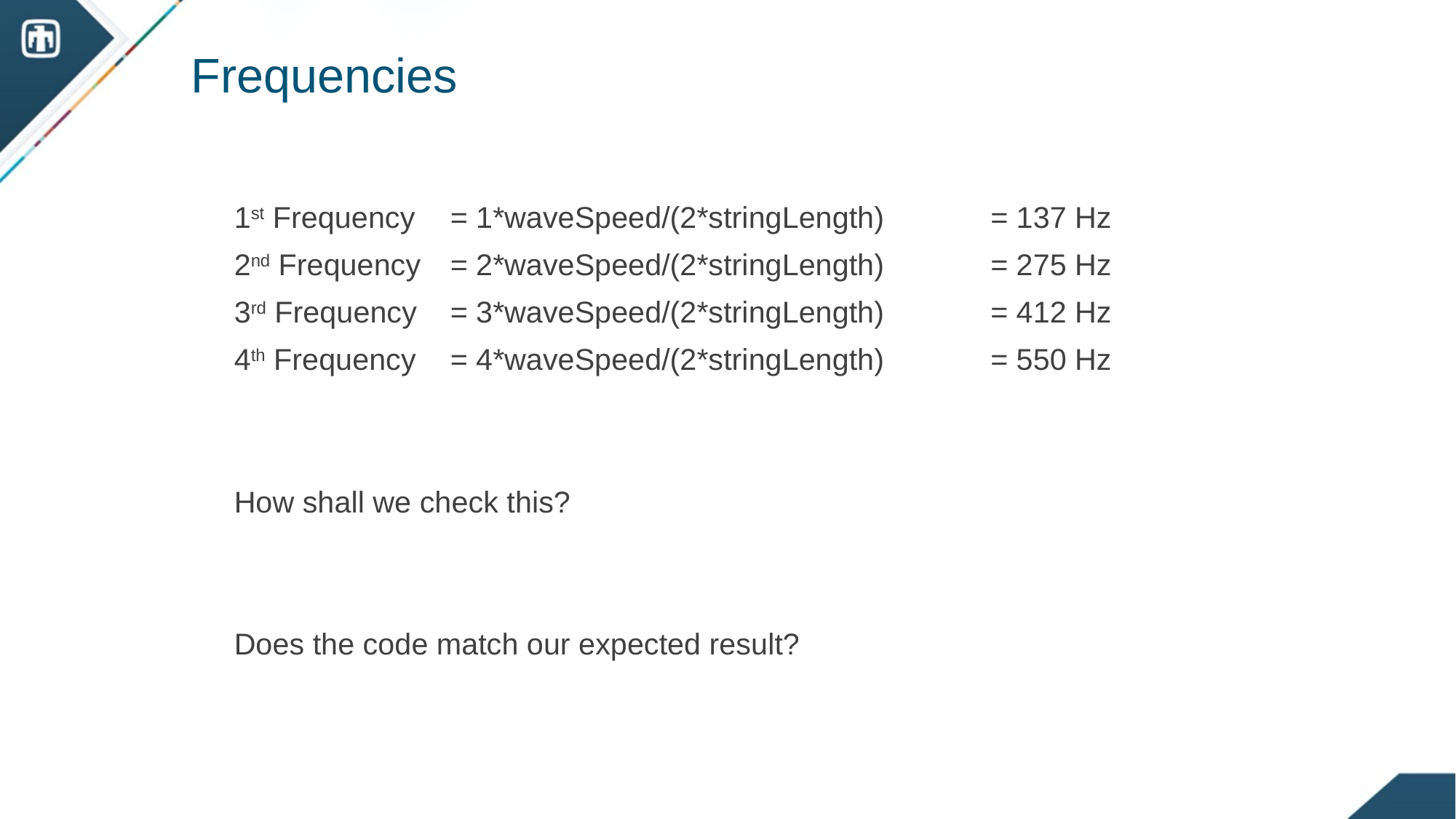

# Frequencies
1st Frequency 	= 1*waveSpeed/(2*stringLength) 		= 137 Hz
2nd Frequency	= 2*waveSpeed/(2*stringLength) 		= 275 Hz
3rd Frequency 	= 3*waveSpeed/(2*stringLength) 		= 412 Hz
4th Frequency	= 4*waveSpeed/(2*stringLength)		= 550 Hz

How shall we check this?

Does the code match our expected result?